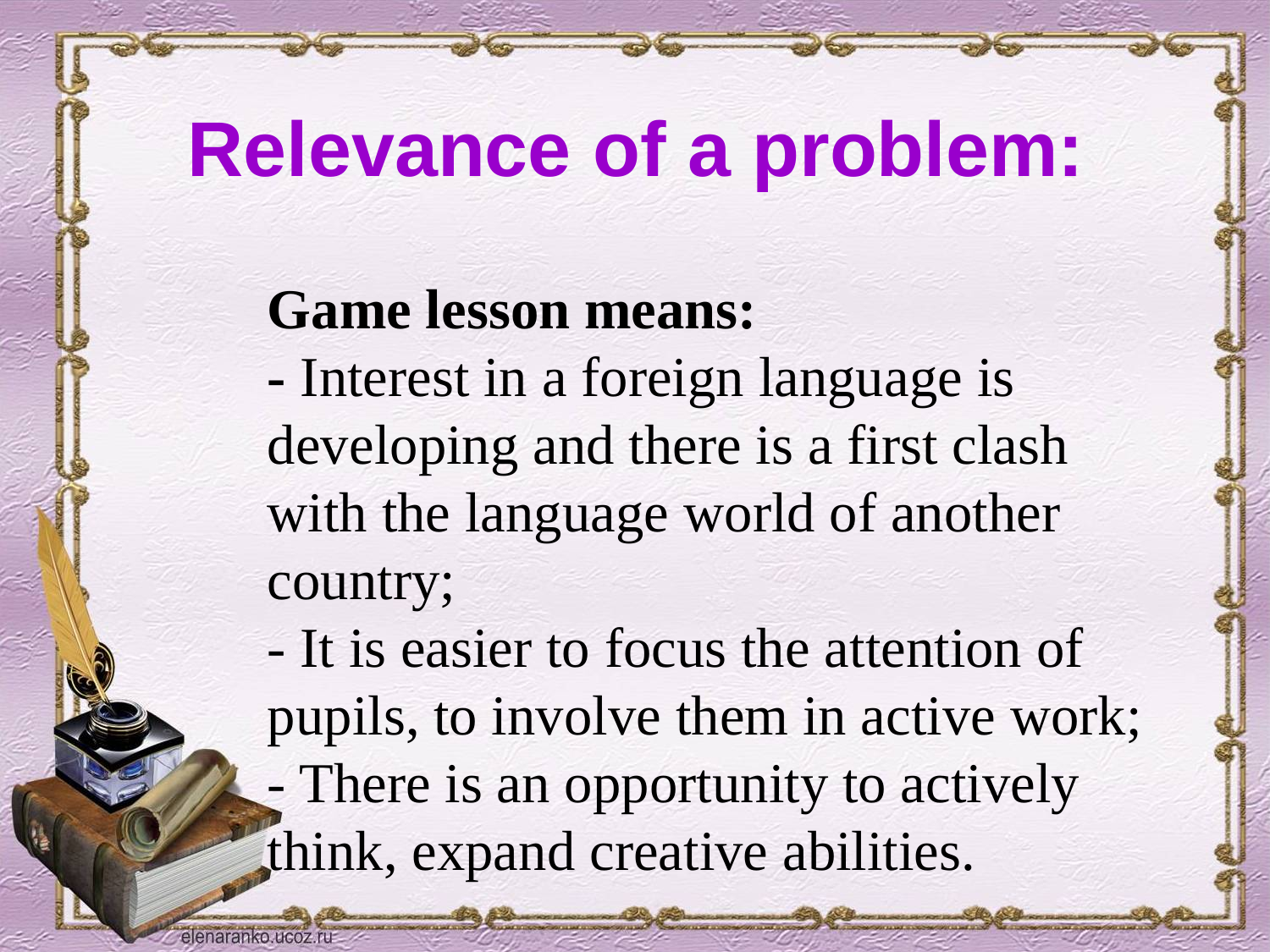

# Relevance of a problem:
Game lesson means:
- Interest in a foreign language is developing and there is a first clash with the language world of another country;
- It is easier to focus the attention of pupils, to involve them in active work;
- There is an opportunity to actively think, expand creative abilities.